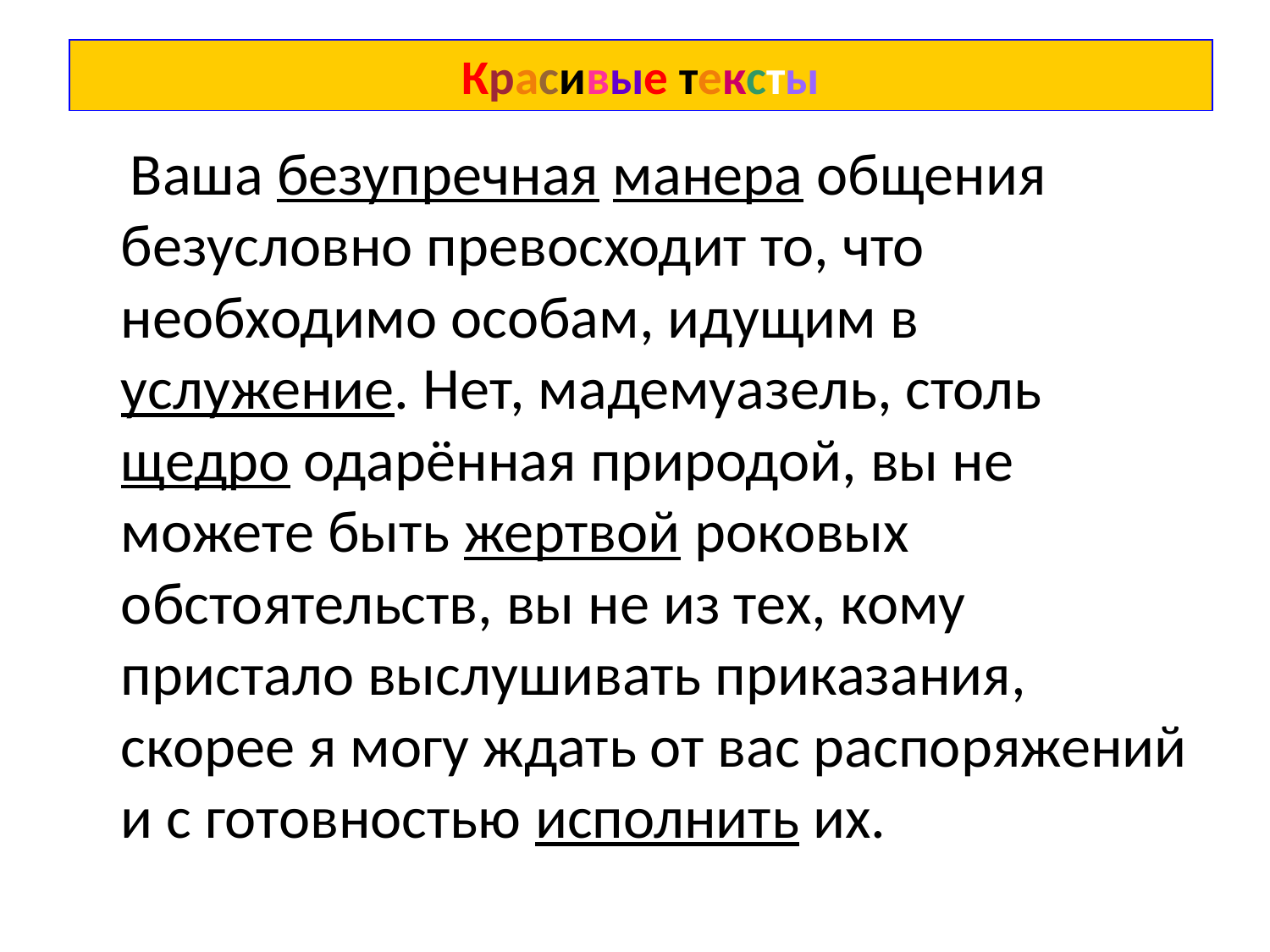

# Красивые тексты
    Ваша безупречная манера общения безусловно превосходит то, что необходимо особам, идущим в услужение. Нет, мадемуазель, столь щедро одарённая природой, вы не можете быть жертвой роковых обстоятельств, вы не из тех, кому пристало выслушивать приказания, скорее я могу ждать от вас распоряжений и с готовностью исполнить их.